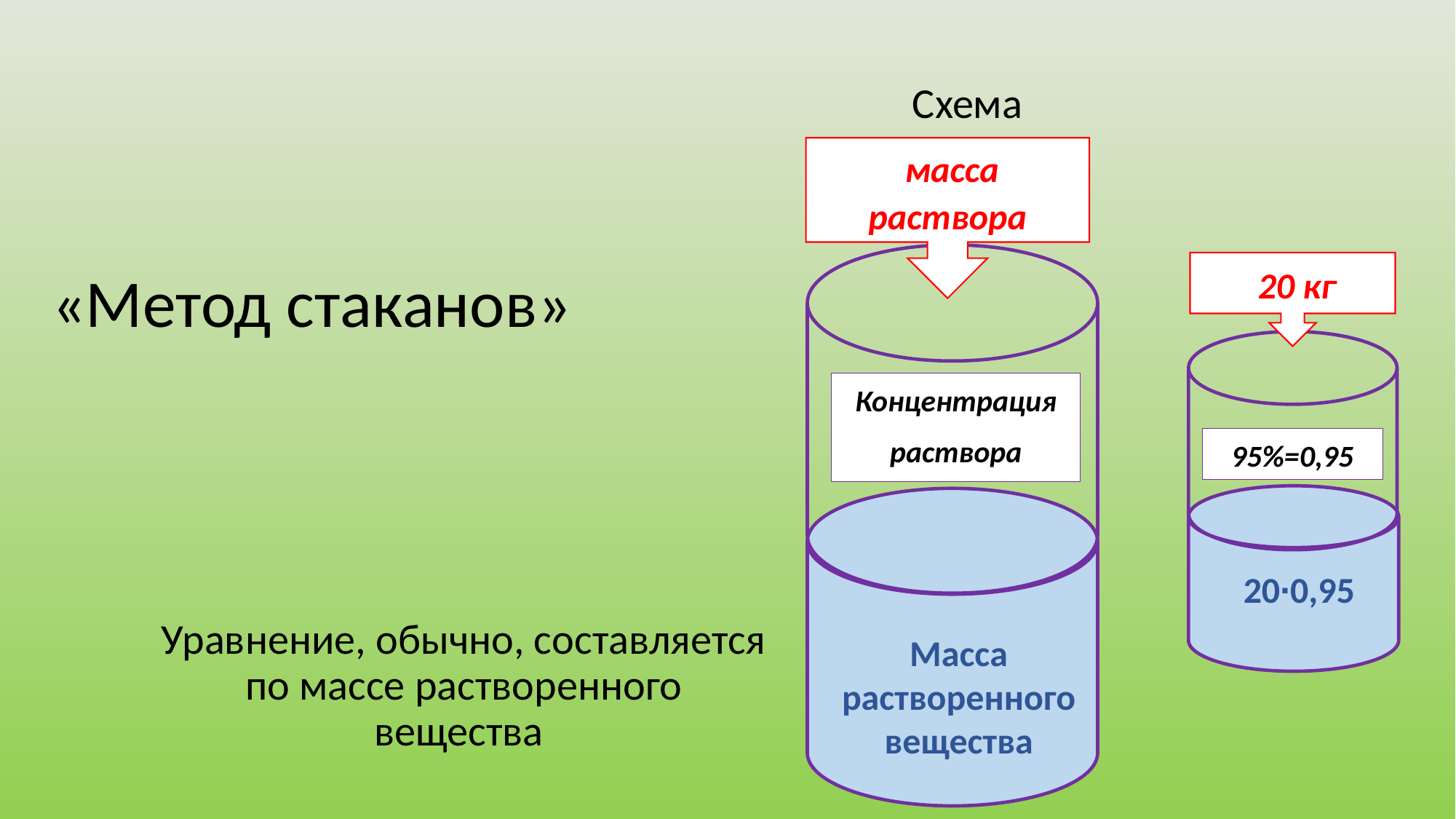

Схема
5масса раствора
# «Метод стаканов»

520 кг

Концентрация
раствора
95%=0,95

20∙0,95
Уравнение, обычно, составляется по массе растворенного вещества
Масса растворенного вещества